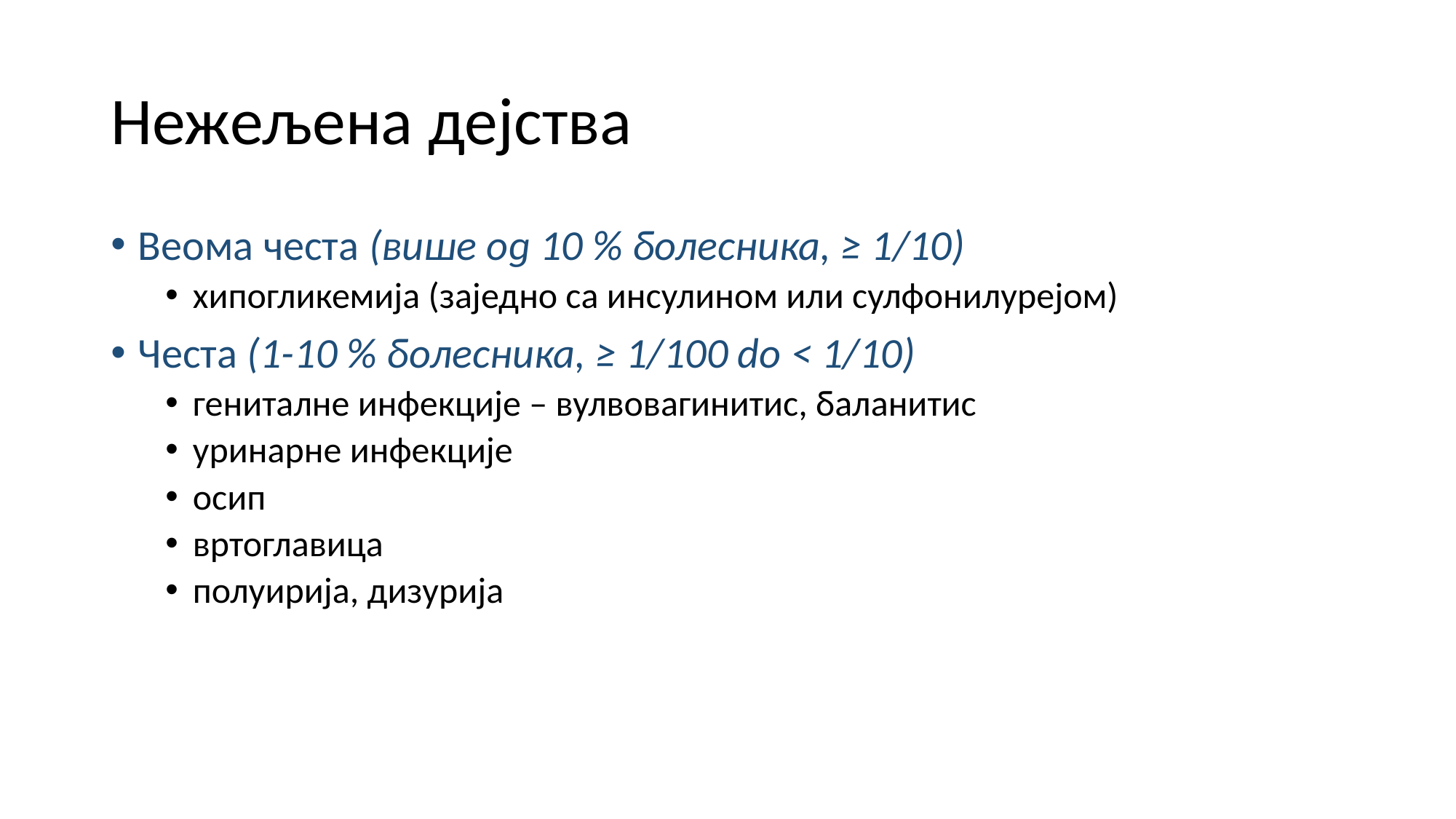

# Нежељена дејства
Веома честа (више од 10 % болесника, ≥ 1/10)
хипогликемија (заједно са инсулином или сулфонилурејом)
Честа (1-10 % болесника, ≥ 1/100 do < 1/10)
гениталне инфекције – вулвовагинитис, баланитис
уринарне инфекције
осип
вртоглавица
полуирија, дизурија